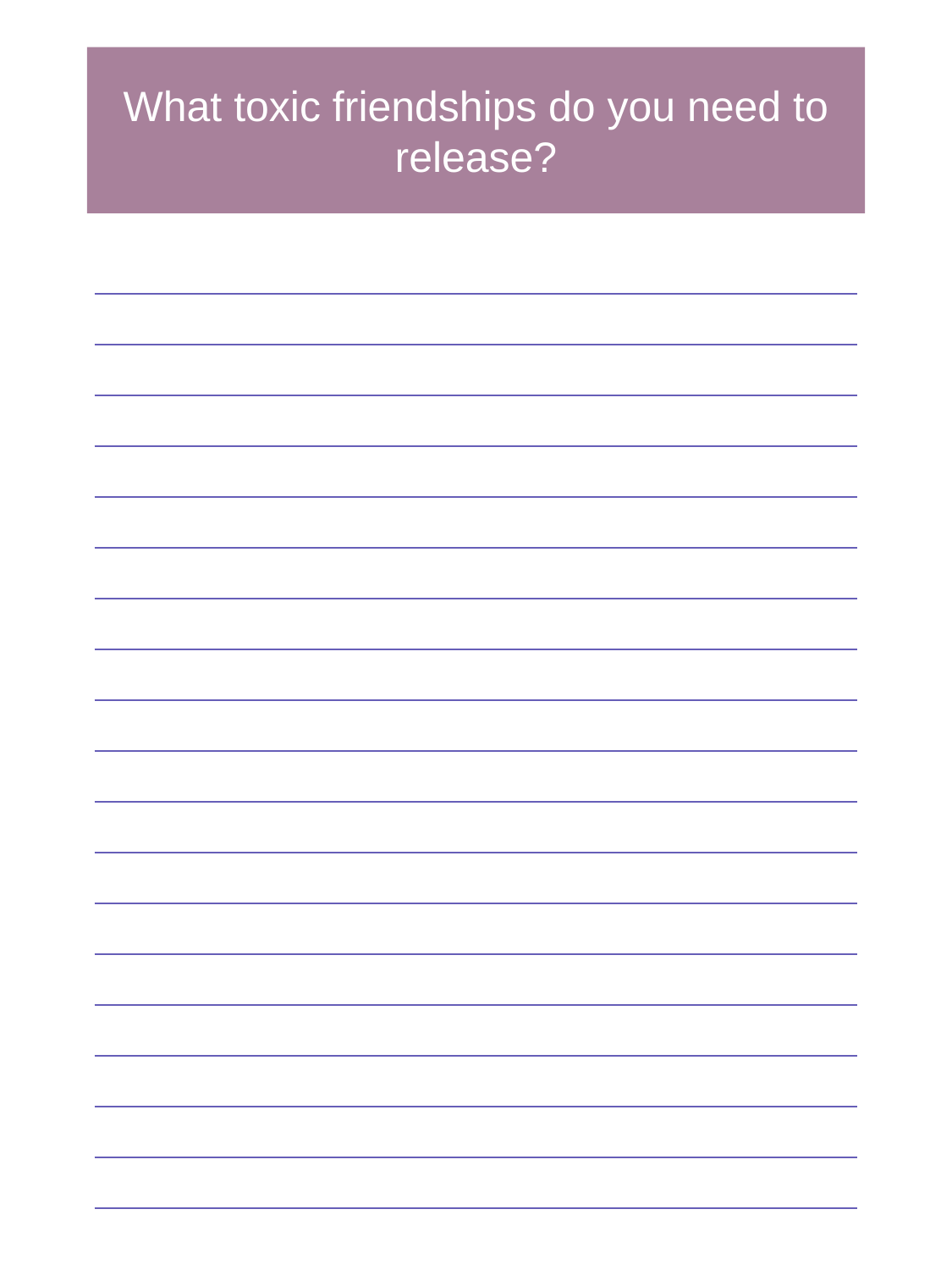

What toxic friendships do you need to release?
|  |
| --- |
|  |
|  |
|  |
|  |
|  |
|  |
|  |
|  |
|  |
|  |
|  |
|  |
|  |
|  |
|  |
|  |
|  |